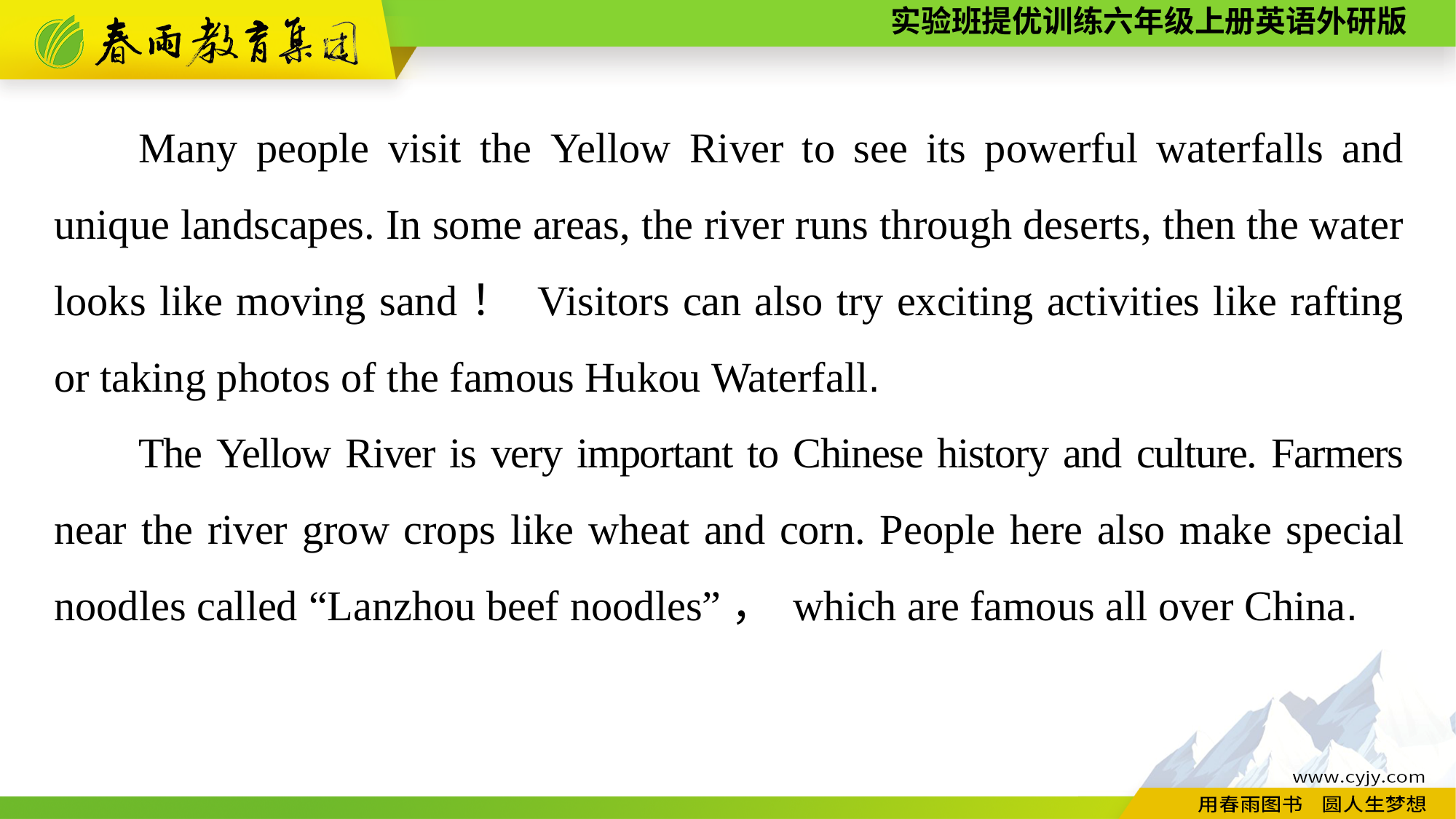

Many people visit the Yellow River to see its powerful waterfalls and unique landscapes. In some areas, the river runs through deserts, then the water looks like moving sand！ Visitors can also try exciting activities like rafting or taking photos of the famous Hukou Waterfall.
The Yellow River is very important to Chinese history and culture. Farmers near the river grow crops like wheat and corn. People here also make special noodles called “Lanzhou beef noodles”， which are famous all over China.